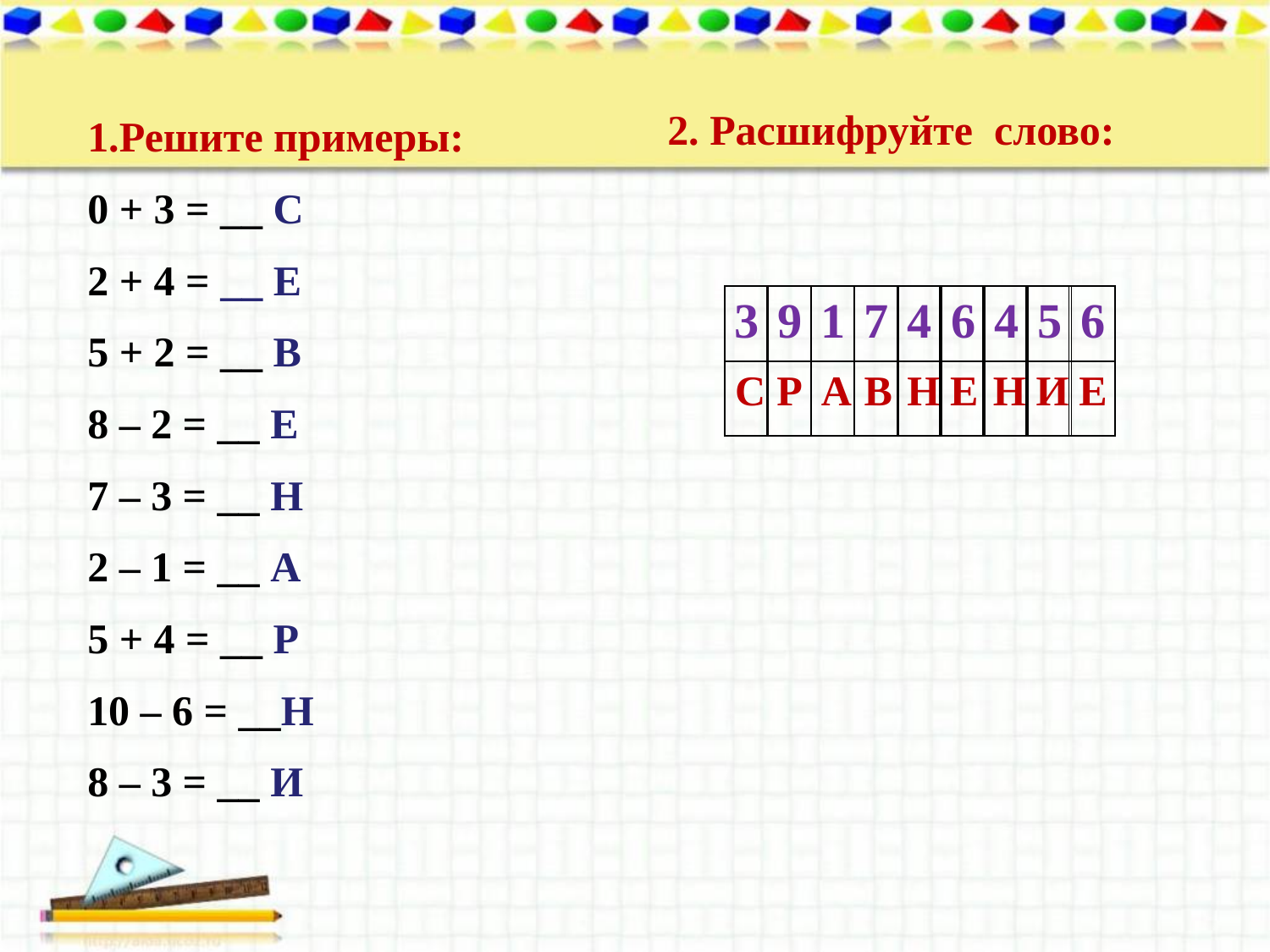

1.Решите примеры:
0 + 3 = __ С
2 + 4 = __ Е
5 + 2 = __ В
8 – 2 = __ Е
7 – 3 = __ Н
2 – 1 = __ А
5 + 4 = __ Р
10 – 6 = __Н
8 – 3 = __ И
2. Расшифруйте  слово:
| 3 | 9 | 1 | 7 | 4 | 6 | 4 | 5 | 6 |
| --- | --- | --- | --- | --- | --- | --- | --- | --- |
|  |  |  |  |  |  |  |  |  |
|  |  |  |  |  |  |  |  |  |
| --- | --- | --- | --- | --- | --- | --- | --- | --- |
| С | Р | А | В | Н | Е | Н | И | Е |